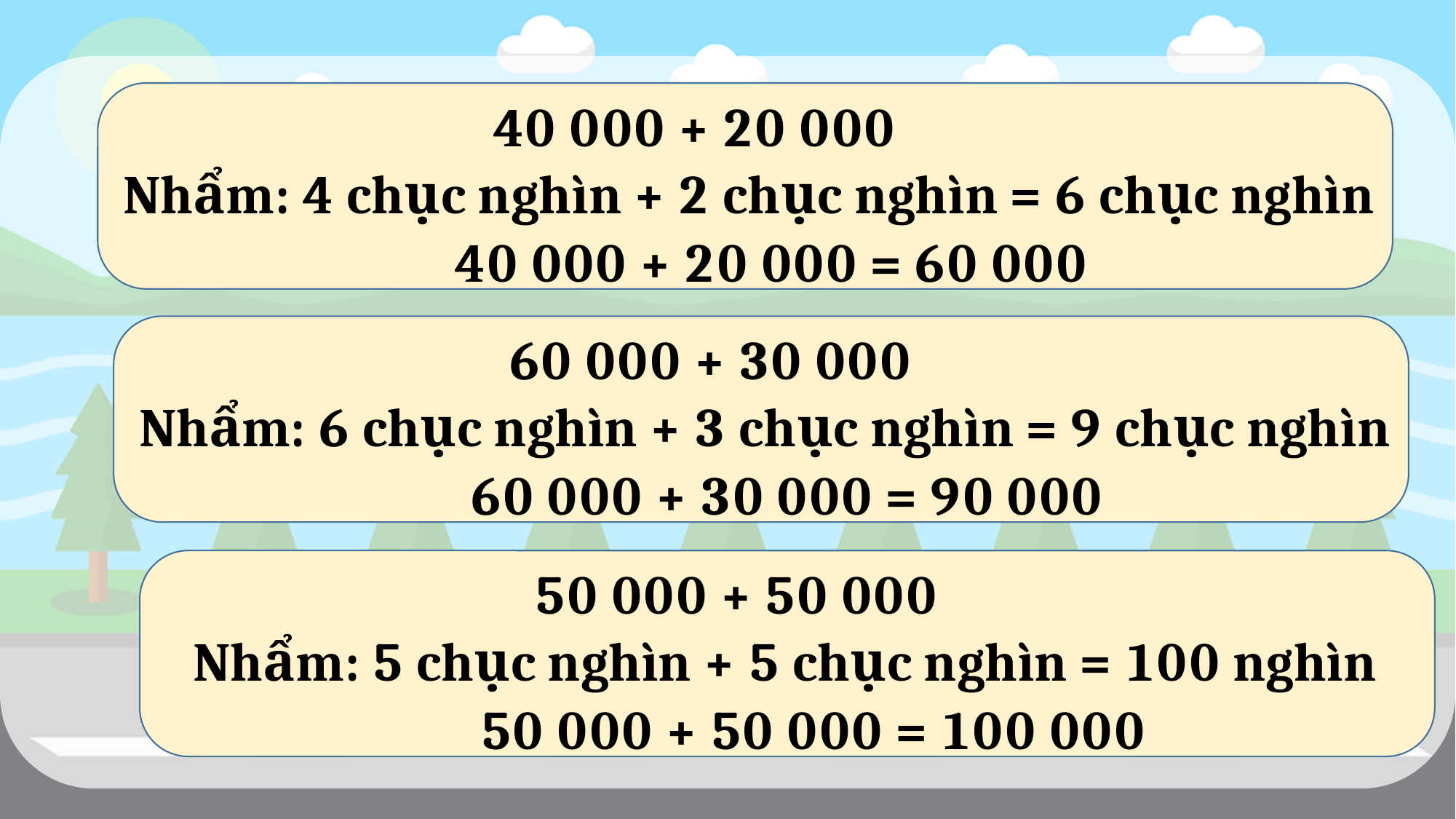

40 000 + 20 000
Nhẩm: 4 chục nghìn + 2 chục nghìn = 6 chục nghìn
 40 000 + 20 000 = 60 000

60 000 + 30 000
Nhẩm: 6 chục nghìn + 3 chục nghìn = 9 chục nghìn
 60 000 + 30 000 = 90 000

50 000 + 50 000
Nhẩm: 5 chục nghìn + 5 chục nghìn = 100 nghìn
 50 000 + 50 000 = 100 000